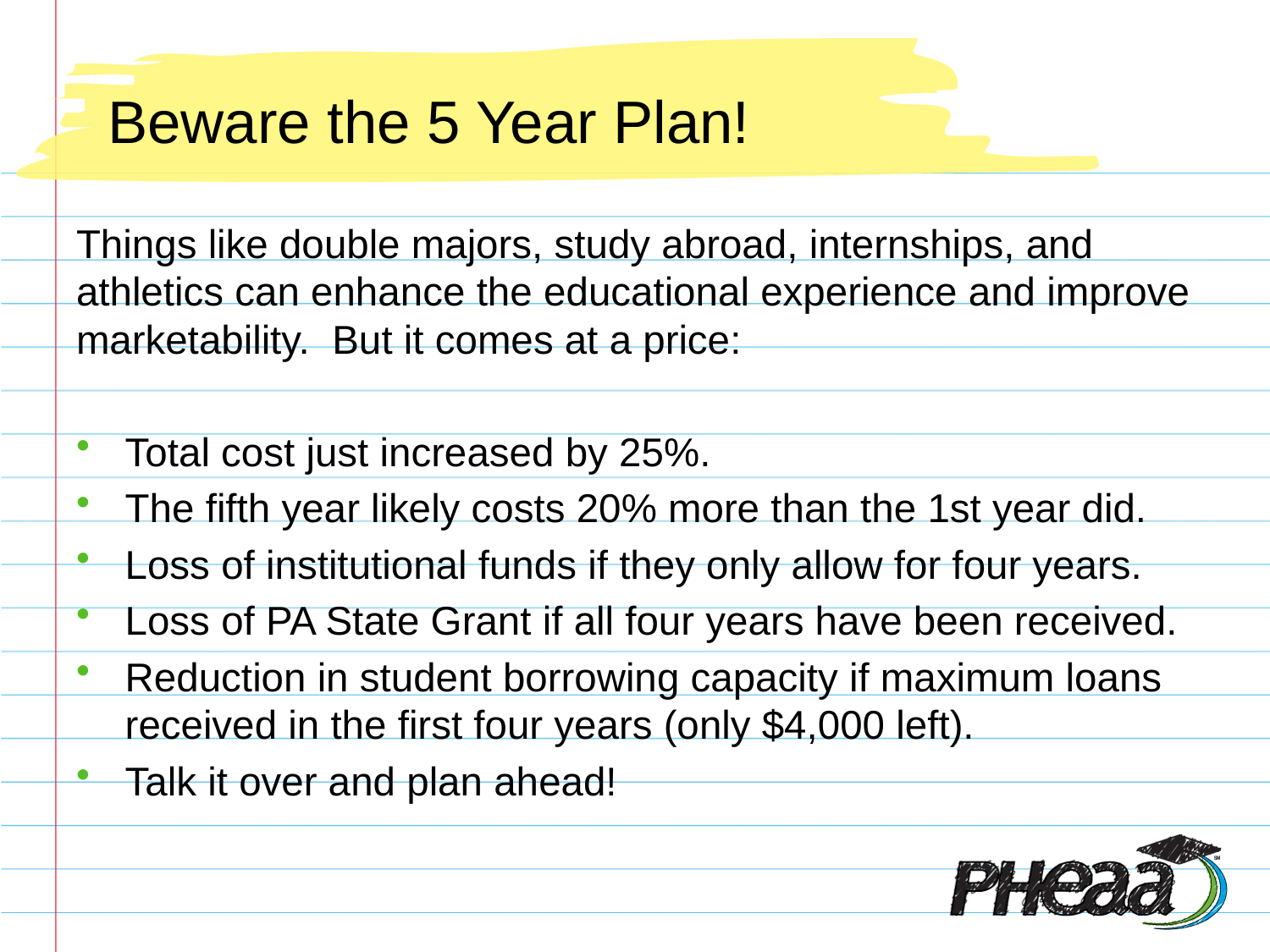

# Beware the 5 Year Plan!
Things like double majors, study abroad, internships, and athletics can enhance the educational experience and improve marketability.  But it comes at a price:

Total cost just increased by 25%.
The fifth year likely costs 20% more than the 1st year did.
Loss of institutional funds if they only allow for four years.
Loss of PA State Grant if all four years have been received.
Reduction in student borrowing capacity if maximum loans received in the first four years (only $4,000 left).
Talk it over and plan ahead!